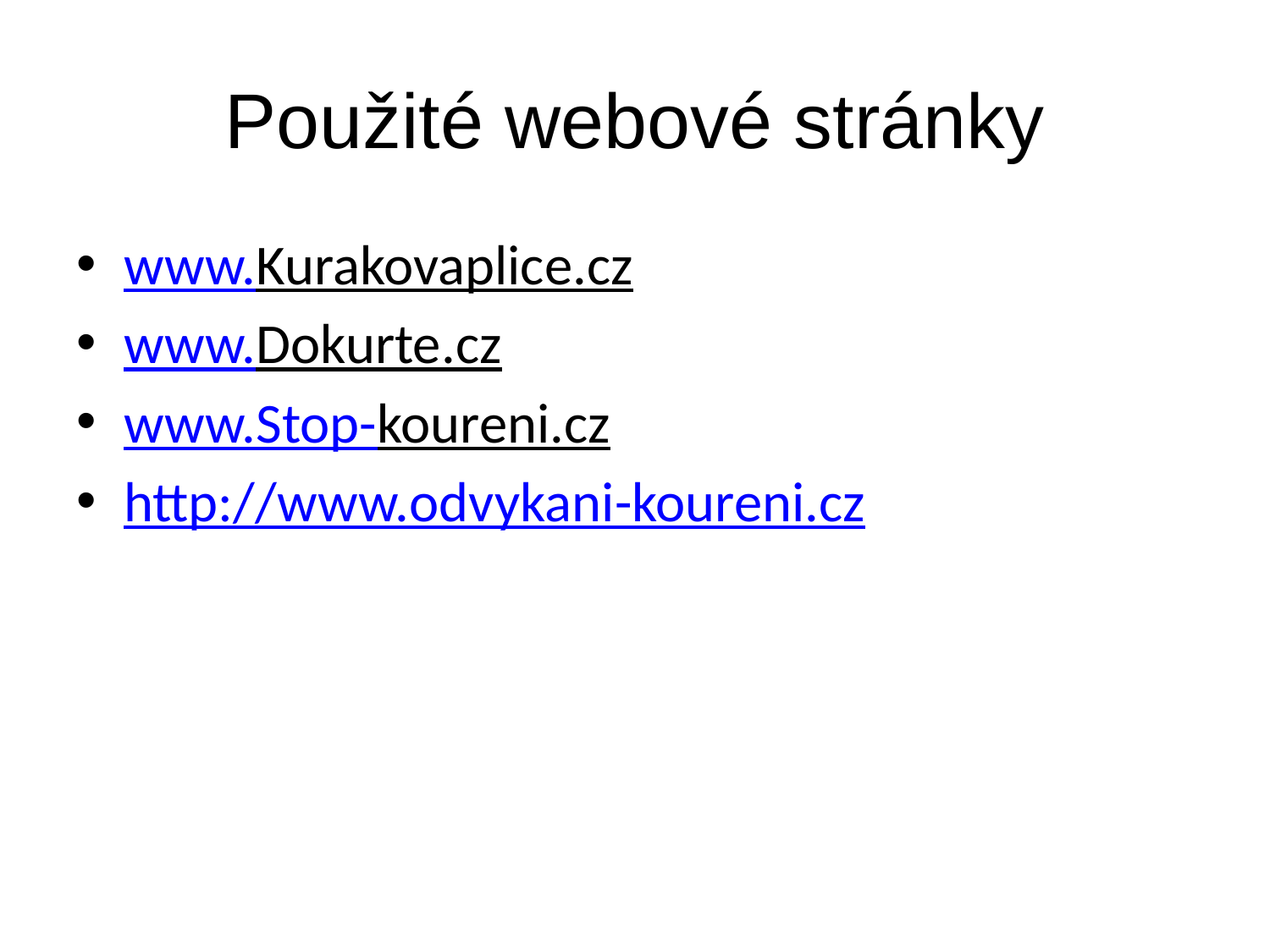

# Použité webové stránky
www.Kurakovaplice.cz
www.Dokurte.cz
www.Stop-koureni.cz
http://www.odvykani-koureni.cz